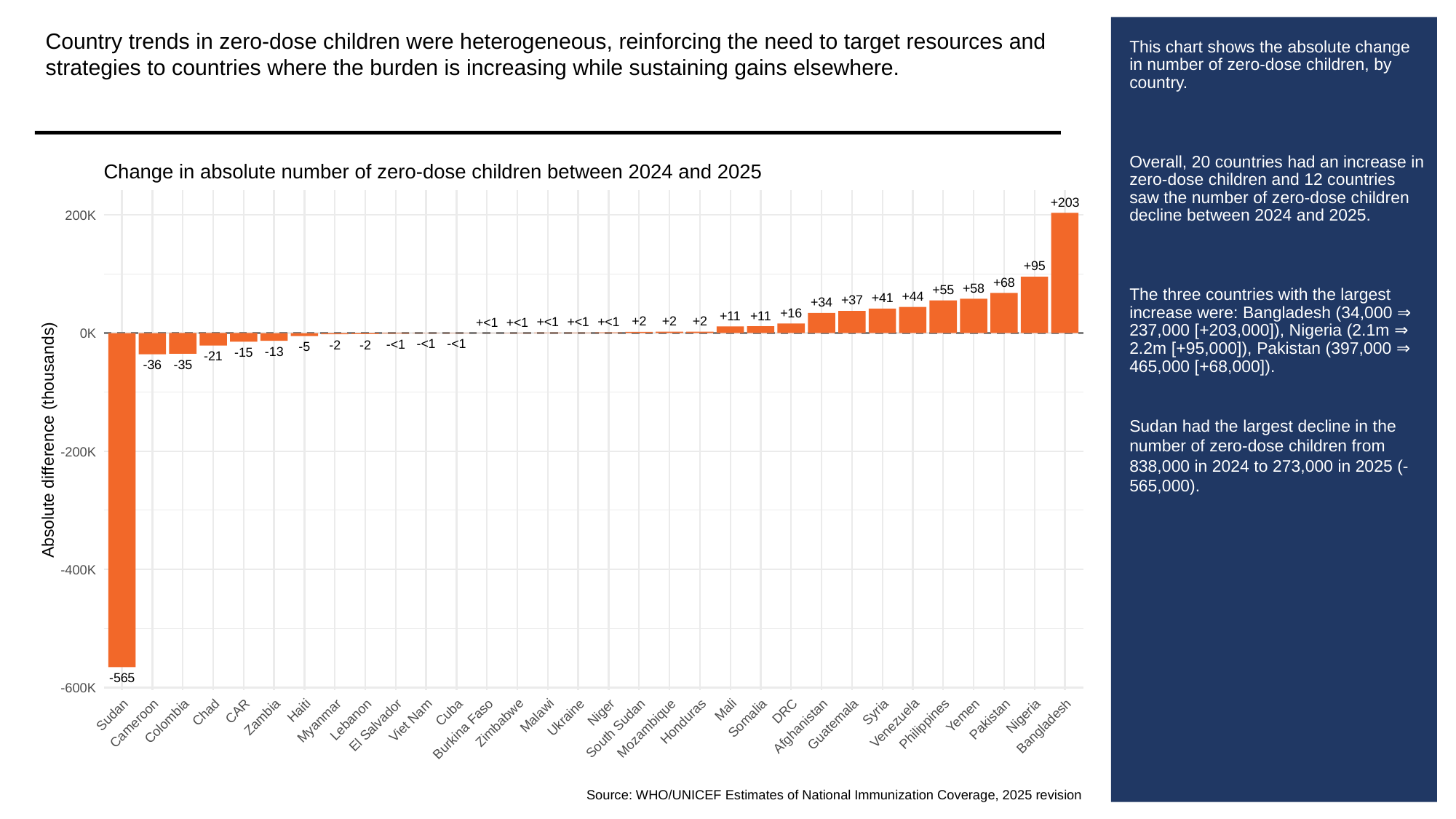

Country trends in zero-dose children were heterogeneous, reinforcing the need to target resources and strategies to countries where the burden is increasing while sustaining gains elsewhere.
# This chart shows the absolute change in number of zero-dose children, by country.

Overall, 20 countries had an increase in zero-dose children and 12 countries saw the number of zero-dose children decline between 2024 and 2025.

The three countries with the largest increase were: Bangladesh (34,000 ⇒ 237,000 [+203,000]), Nigeria (2.1m ⇒ 2.2m [+95,000]), Pakistan (397,000 ⇒ 465,000 [+68,000]).

Sudan had the largest decline in the number of zero-dose children from 838,000 in 2024 to 273,000 in 2025 (-565,000).

Change in absolute number of zero-dose children between 2024 and 2025

+203
200K

+95

+68
+58
+55
+44
+41

+37
+34

+16

+11
+11

+2
+2
+2
+<1
+<1
+<1
+<1
+<1

0K

-<1
-<1
-<1
-2
-2
-5
-13
-15
-21
-35
-36

Absolute difference (thousands)
-200K

-400K

-565
-600K

Mali
Haiti
CAR
DRC
Syria
Niger
Chad
Cuba
Sudan
Yemen
Malawi
Nigeria
Zambia
Ukraine
Somalia
Pakistan
Lebanon
Viet Nam
Myanmar
Colombia
Honduras
Zimbabwe
Cameroon
Venezuela
Philippines
Guatemala
El Salvador
Afghanistan
Bangladesh
Mozambique
South Sudan
Burkina Faso
Source: WHO/UNICEF Estimates of National Immunization Coverage, 2025 revision